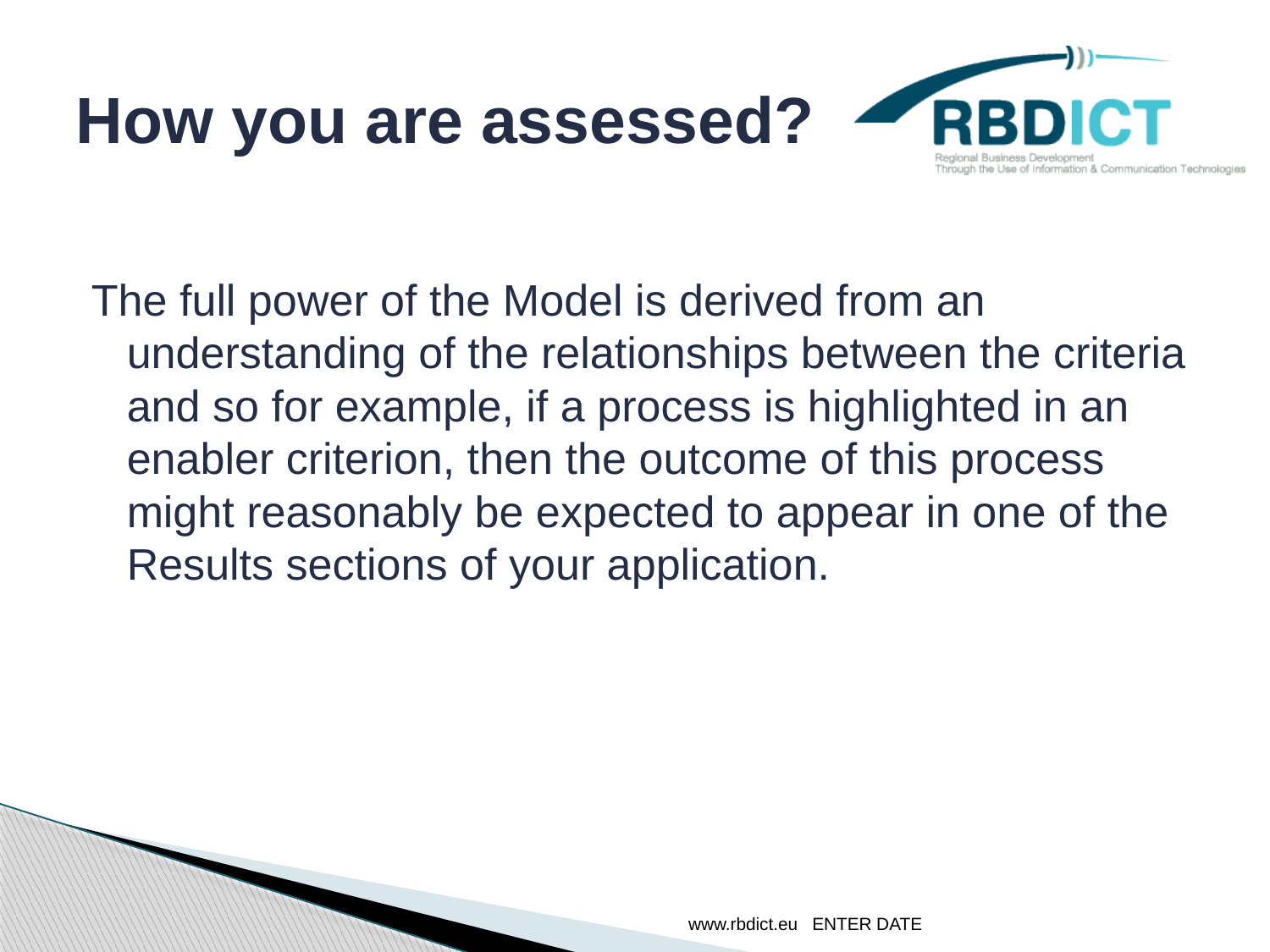

# How you are assessed?

The full power of the Model is derived from an understanding of the relationships between the criteria and so for example, if a process is highlighted in an enabler criterion, then the outcome of this process might reasonably be expected to appear in one of the Results sections of your application.
www.rbdict.eu   ENTER DATE